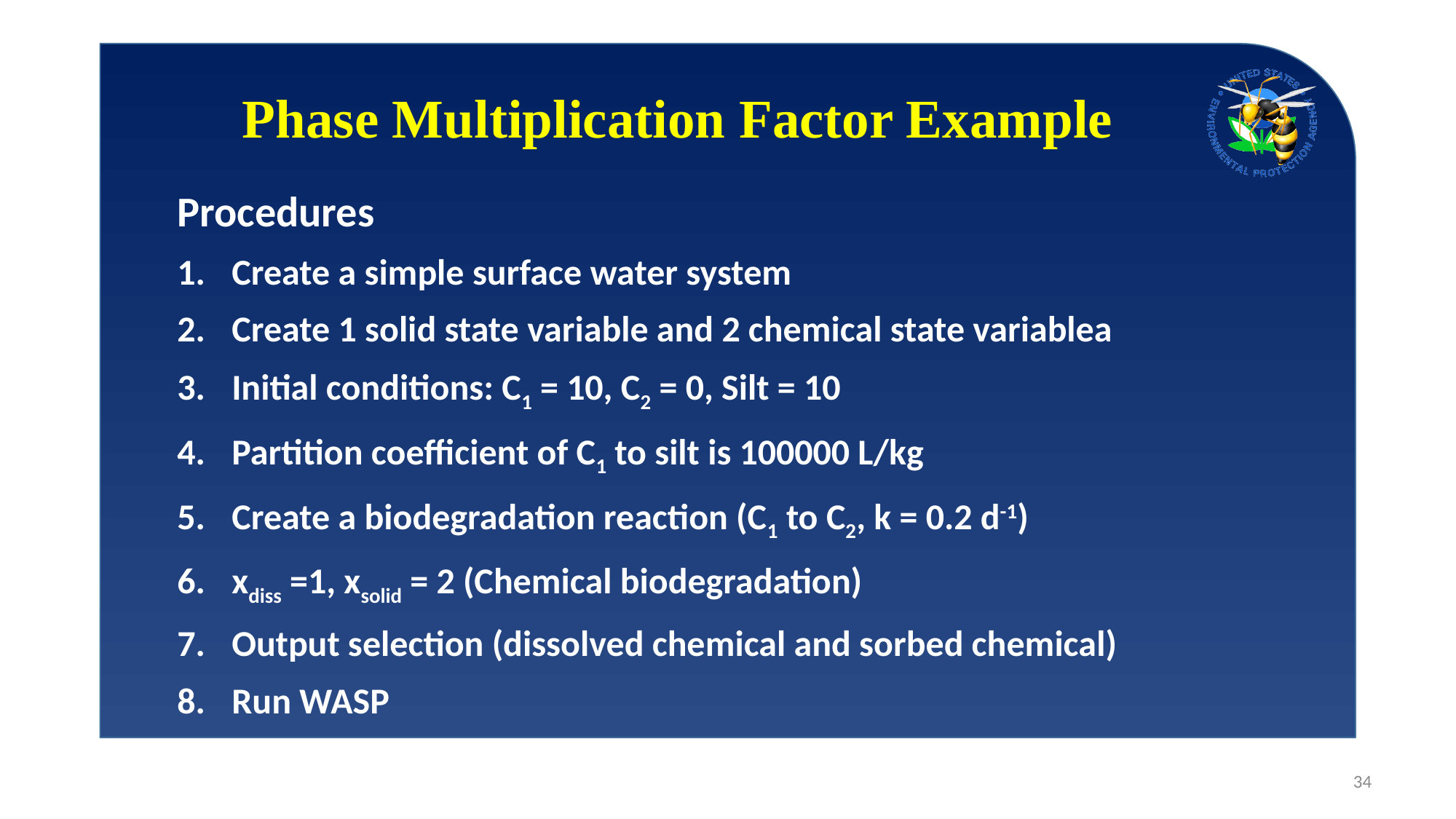

Phase Multiplication Factor Example
Procedures
Create a simple surface water system
Create 1 solid state variable and 2 chemical state variablea
Initial conditions: C1 = 10, C2 = 0, Silt = 10
Partition coefficient of C1 to silt is 100000 L/kg
Create a biodegradation reaction (C1 to C2, k = 0.2 d-1)
xdiss =1, xsolid = 2 (Chemical biodegradation)
Output selection (dissolved chemical and sorbed chemical)
Run WASP

34